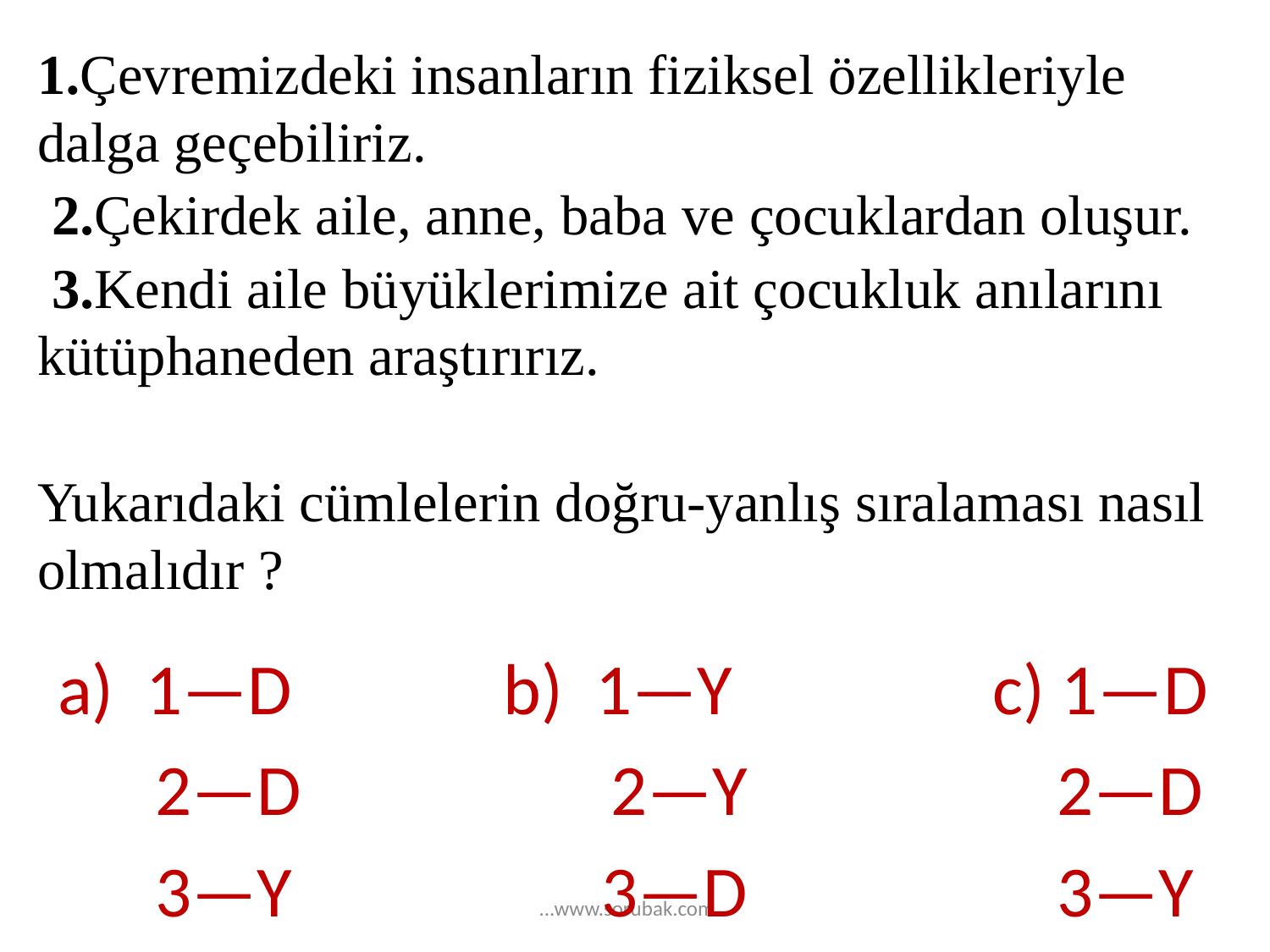

1.Çevremizdeki insanların fiziksel özellikleriyle dalga geçebiliriz.
 2.Çekirdek aile, anne, baba ve çocuklardan oluşur.
 3.Kendi aile büyüklerimize ait çocukluk anılarını kütüphaneden araştırırız.

Yukarıdaki cümlelerin doğru-yanlış sıralaması nasıl olmalıdır ?
 1—D             b)  1—Y                c) 1—D
      2—D                   2—Y                   2—D
      3—Y                   3—D                   3—Y

...www.sorubak.com...